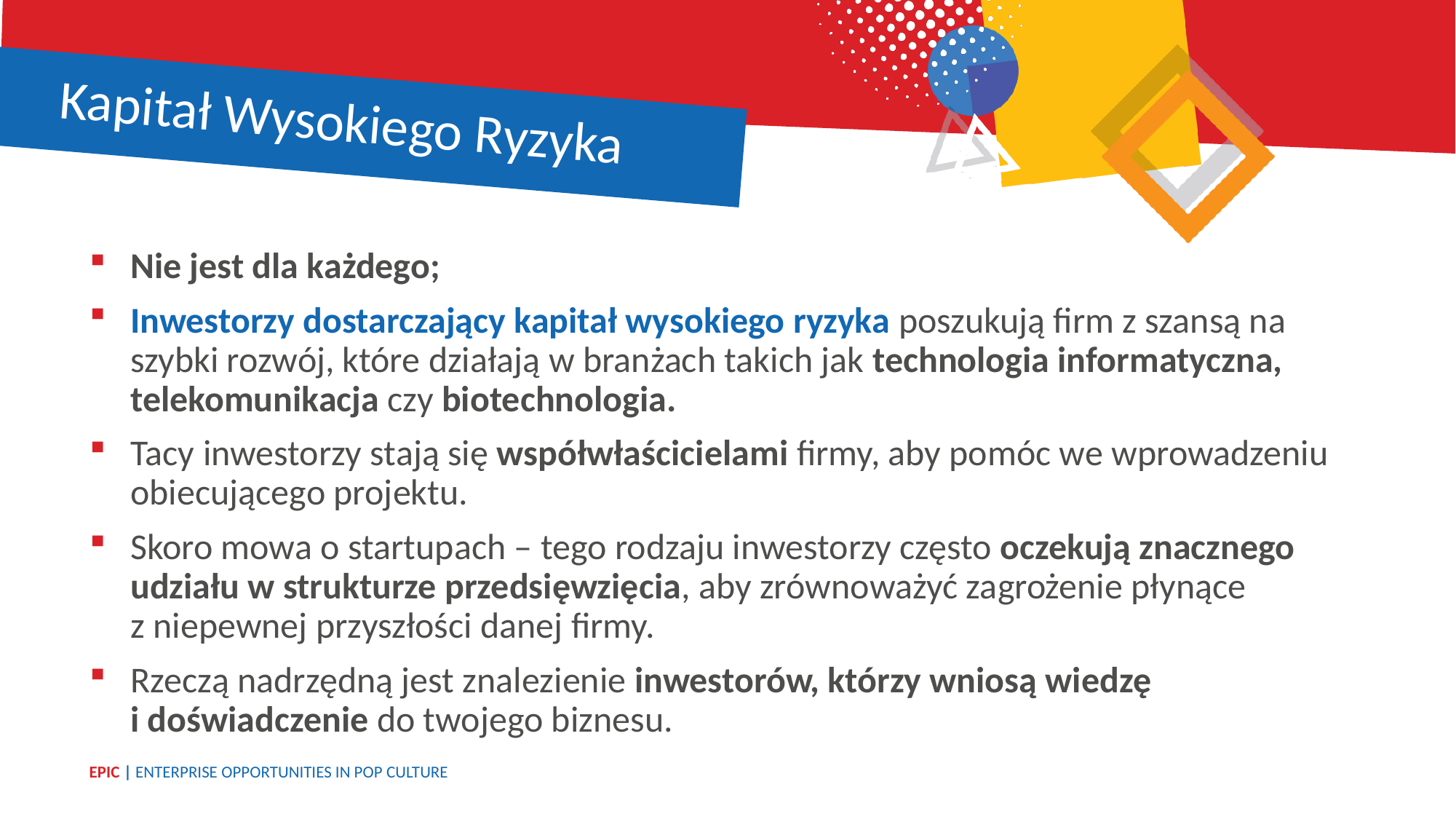

Kapitał Wysokiego Ryzyka
Nie jest dla każdego;
Inwestorzy dostarczający kapitał wysokiego ryzyka poszukują firm z szansą na szybki rozwój, które działają w branżach takich jak technologia informatyczna, telekomunikacja czy biotechnologia.
Tacy inwestorzy stają się współwłaścicielami firmy, aby pomóc we wprowadzeniu obiecującego projektu.
Skoro mowa o startupach – tego rodzaju inwestorzy często oczekują znacznego udziału w strukturze przedsięwzięcia, aby zrównoważyć zagrożenie płynące
z niepewnej przyszłości danej firmy.
Rzeczą nadrzędną jest znalezienie inwestorów, którzy wniosą wiedzę
i doświadczenie do twojego biznesu.